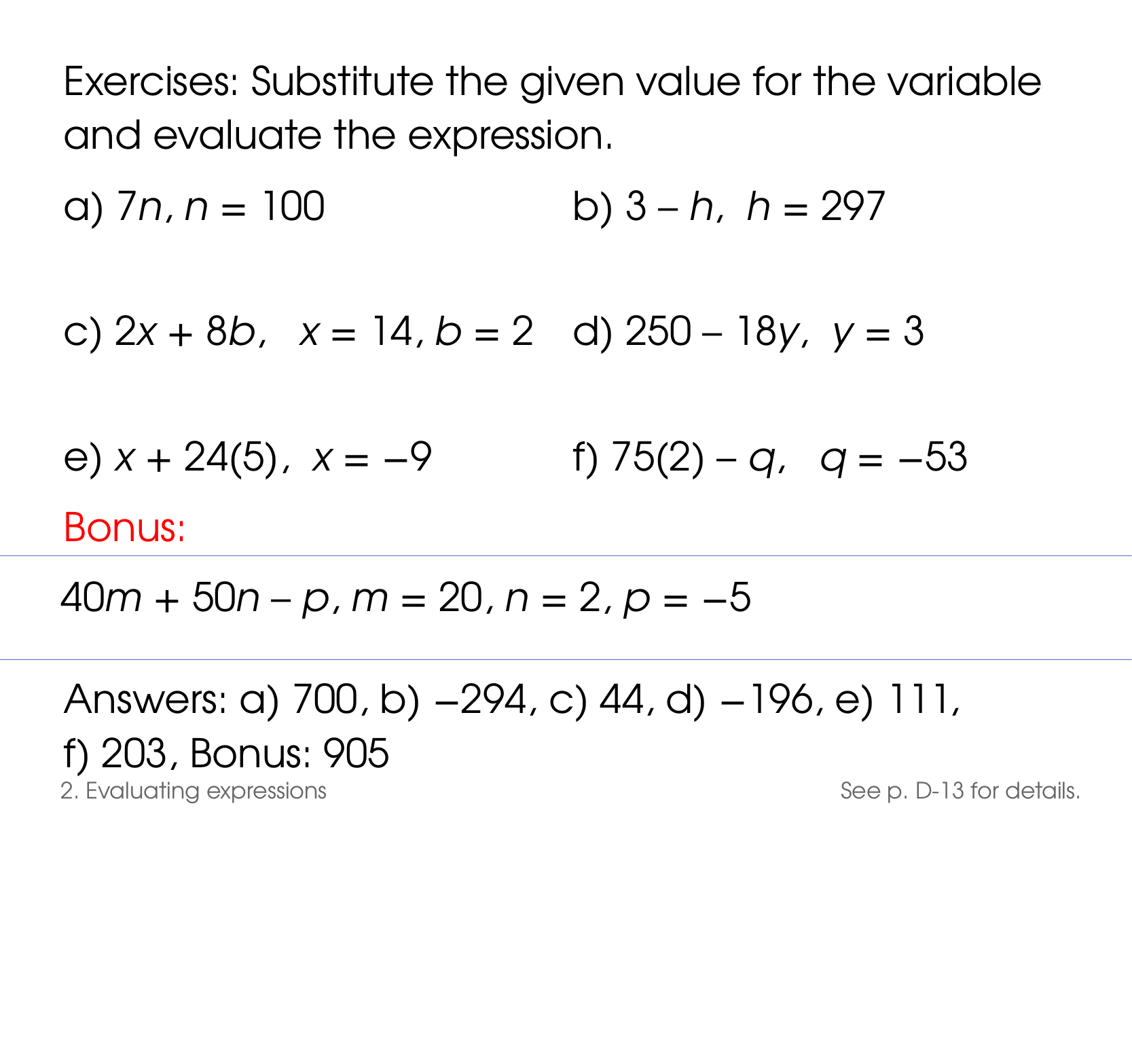

Exercises: Substitute the given value for the variable and evaluate the expression.
a) 7n, n = 100			b) 3 – h,  h = 297
c) 2x + 8b,   x = 14, b = 2	d) 250 – 18y,  y = 3
e) x + 24(5),  x = −9		f) 75(2) – q,   q = −53
Bonus:
40m + 50n – p, m = 20, n = 2, p = −5
Answers: a) 700, b) −294, c) 44, d) −196, e) 111,
f) 203, Bonus: 905
2. Evaluating expressions
See p. D-13 for details.